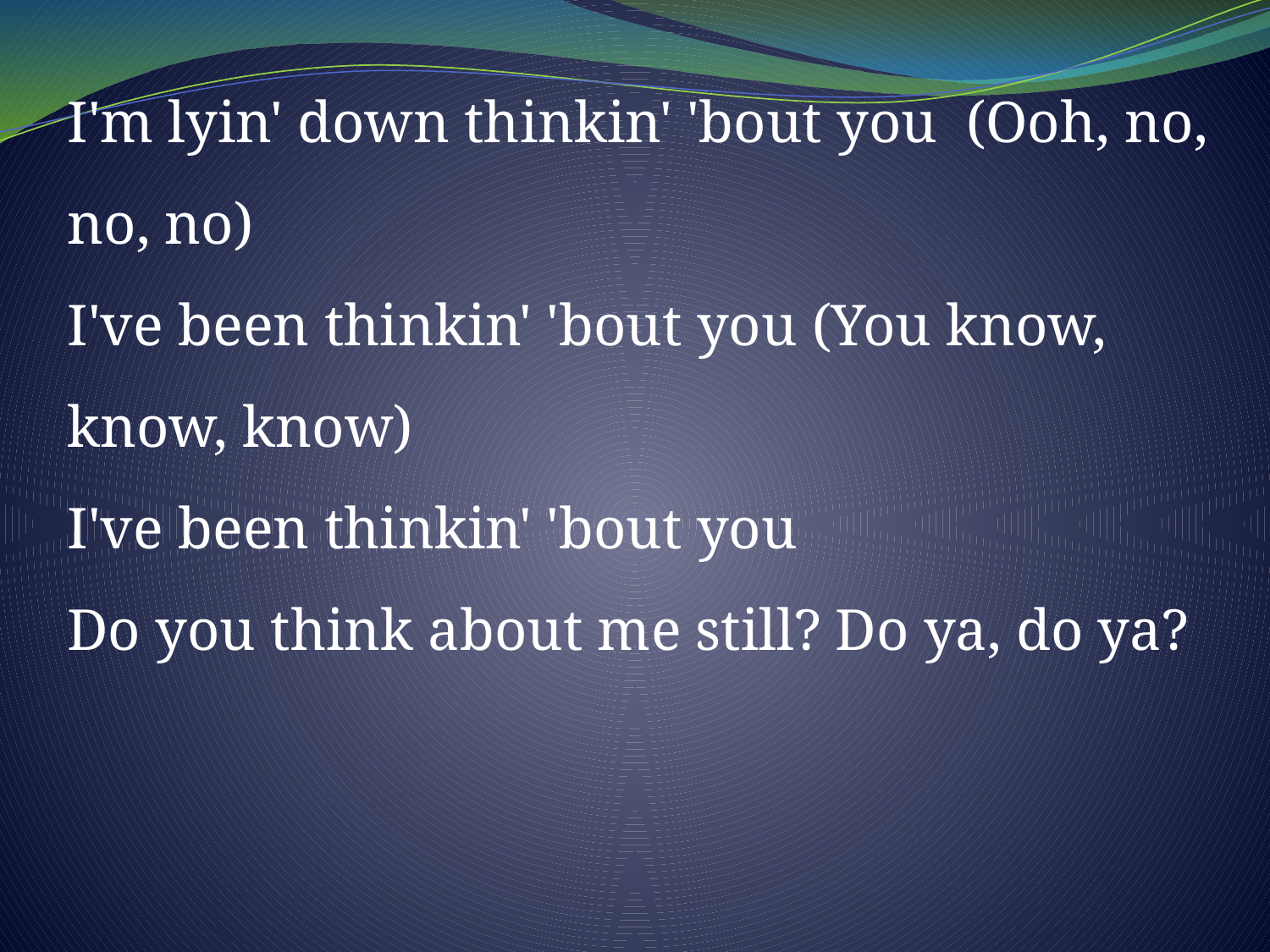

I'm lyin' down thinkin' 'bout you  (Ooh, no, no, no)
I've been thinkin' 'bout you (You know, know, know)
I've been thinkin' 'bout you
Do you think about me still? Do ya, do ya?